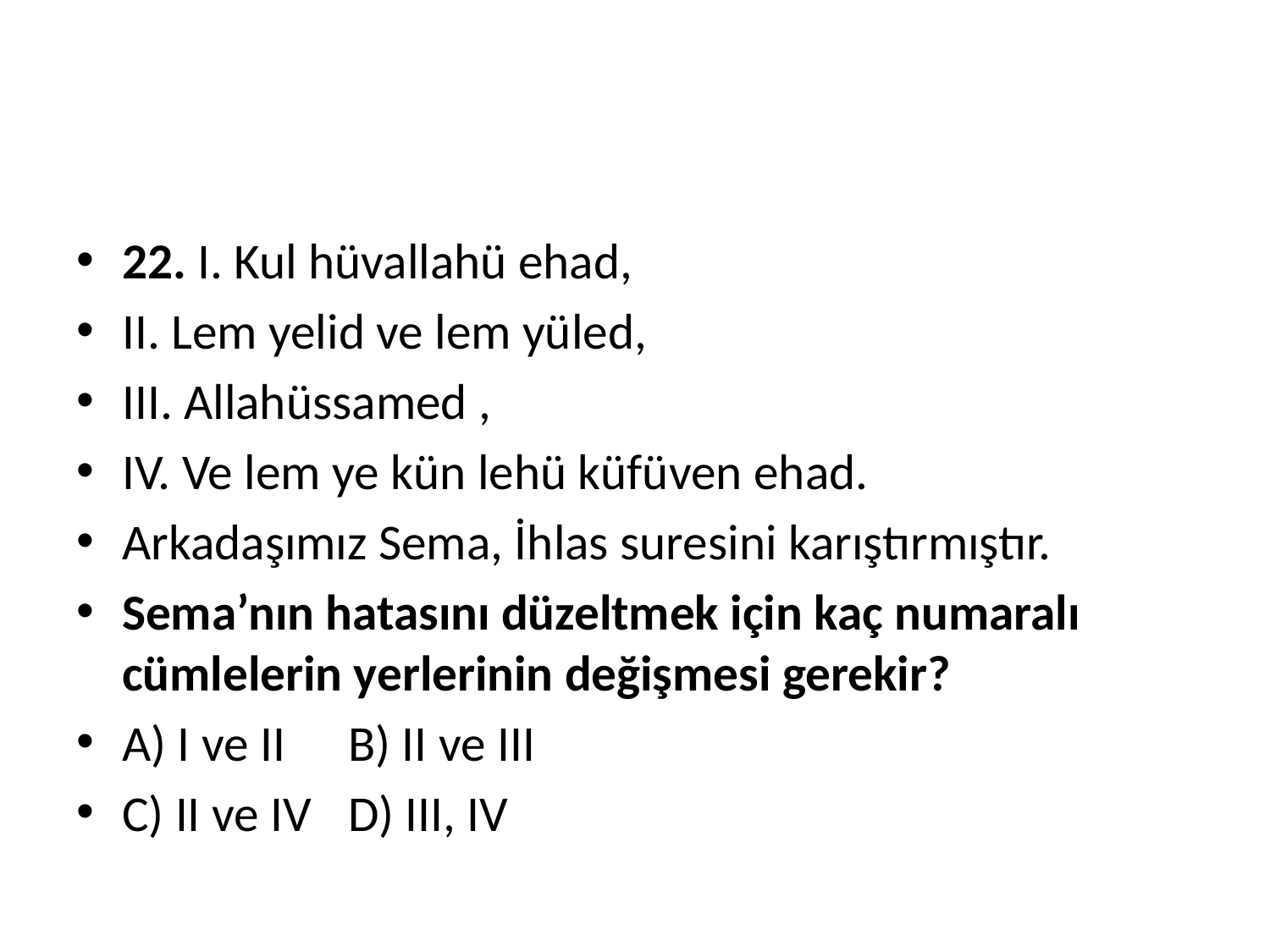

#
22. I. Kul hüvallahü ehad,
II. Lem yelid ve lem yüled,
III. Allahüssamed ,
IV. Ve lem ye kün lehü küfüven ehad.
Arkadaşımız Sema, İhlas suresini karıştırmıştır.
Sema’nın hatasını düzeltmek için kaç numaralı cümlelerin yerlerinin değişmesi gerekir?
A) I ve II 		B) II ve III
C) II ve IV 	D) III, IV